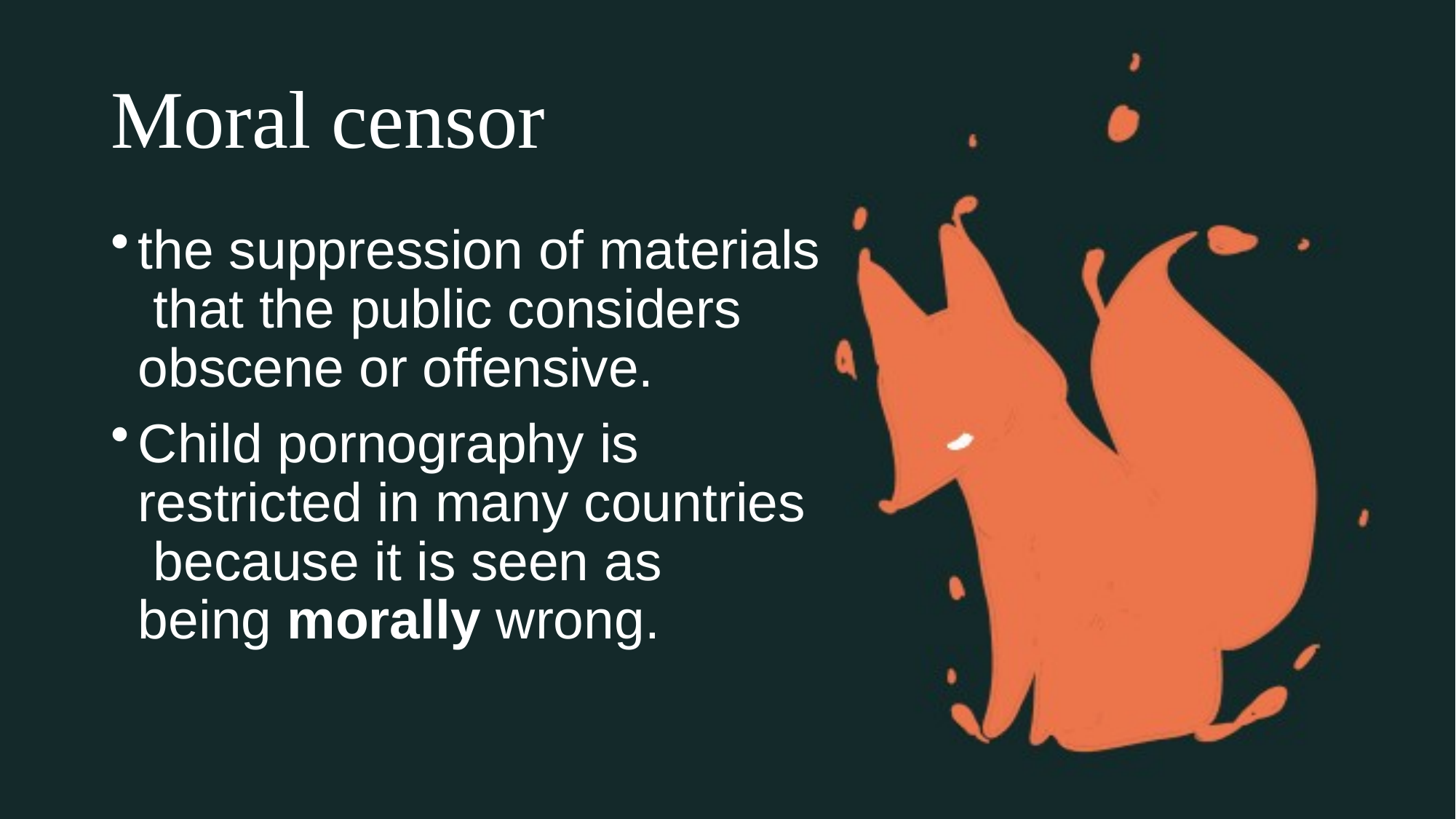

# Moral censor
the suppression of materials  that the public considers  obscene or offensive.
Child pornography is  restricted in many countries  because it is seen as
being morally wrong.